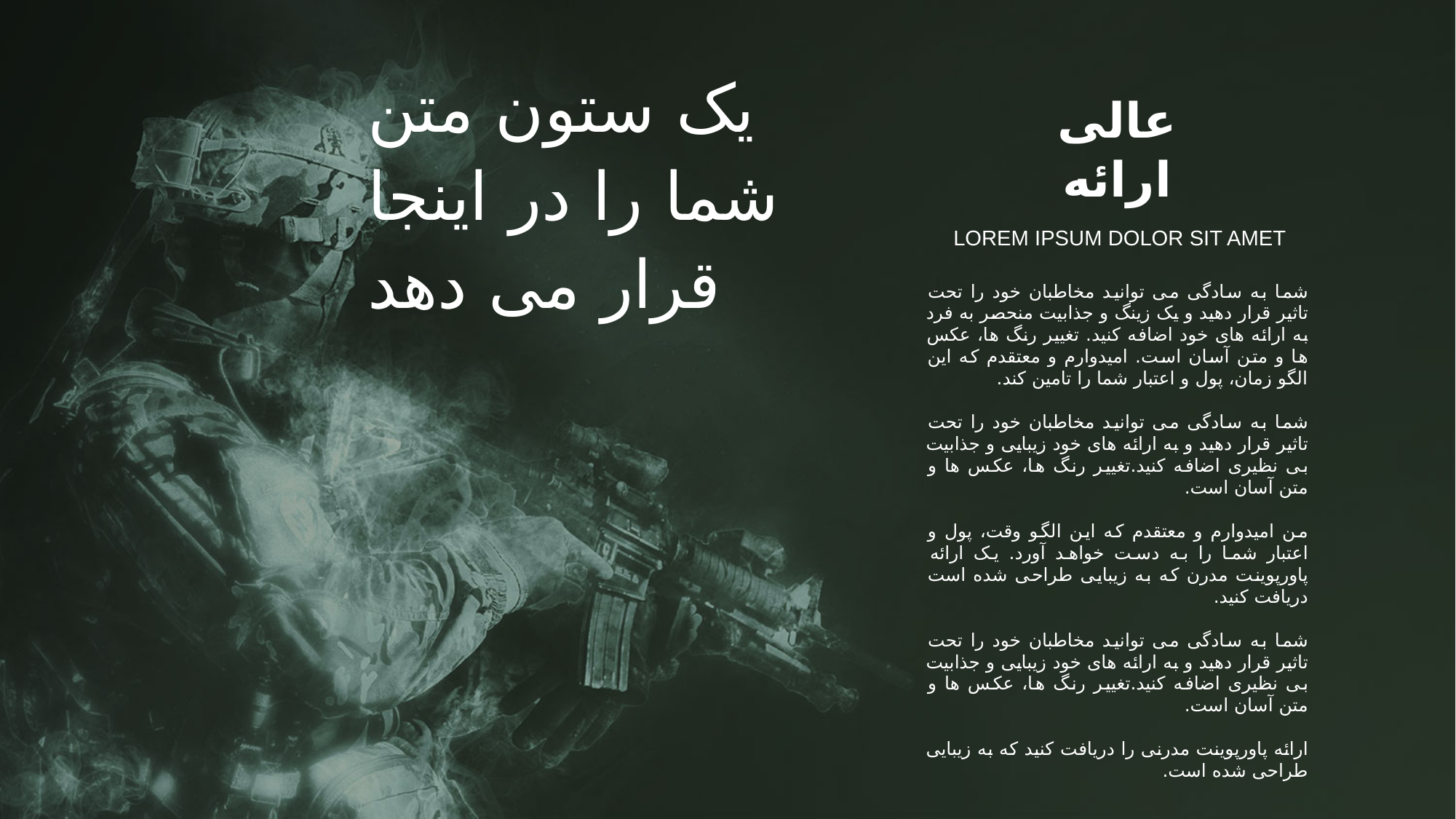

یک ستون متن شما را در اینجا قرار می دهد
عالی
ارائه
LOREM IPSUM DOLOR SIT AMET
شما به سادگی می توانید مخاطبان خود را تحت تاثیر قرار دهید و یک زینگ و جذابیت منحصر به فرد به ارائه های خود اضافه کنید. تغییر رنگ ها، عکس ها و متن آسان است. امیدوارم و معتقدم که این الگو زمان، پول و اعتبار شما را تامین کند.

شما به سادگی می توانید مخاطبان خود را تحت تاثیر قرار دهید و به ارائه های خود زیبایی و جذابیت بی نظیری اضافه کنید.تغییر رنگ ها، عکس ها و متن آسان است.

من امیدوارم و معتقدم که این الگو وقت، پول و اعتبار شما را به دست خواهد آورد. یک ارائه پاورپوینت مدرن که به زیبایی طراحی شده است دریافت کنید.

شما به سادگی می توانید مخاطبان خود را تحت تاثیر قرار دهید و به ارائه های خود زیبایی و جذابیت بی نظیری اضافه کنید.تغییر رنگ ها، عکس ها و متن آسان است.

ارائه پاورپوینت مدرنی را دریافت کنید که به زیبایی طراحی شده است.